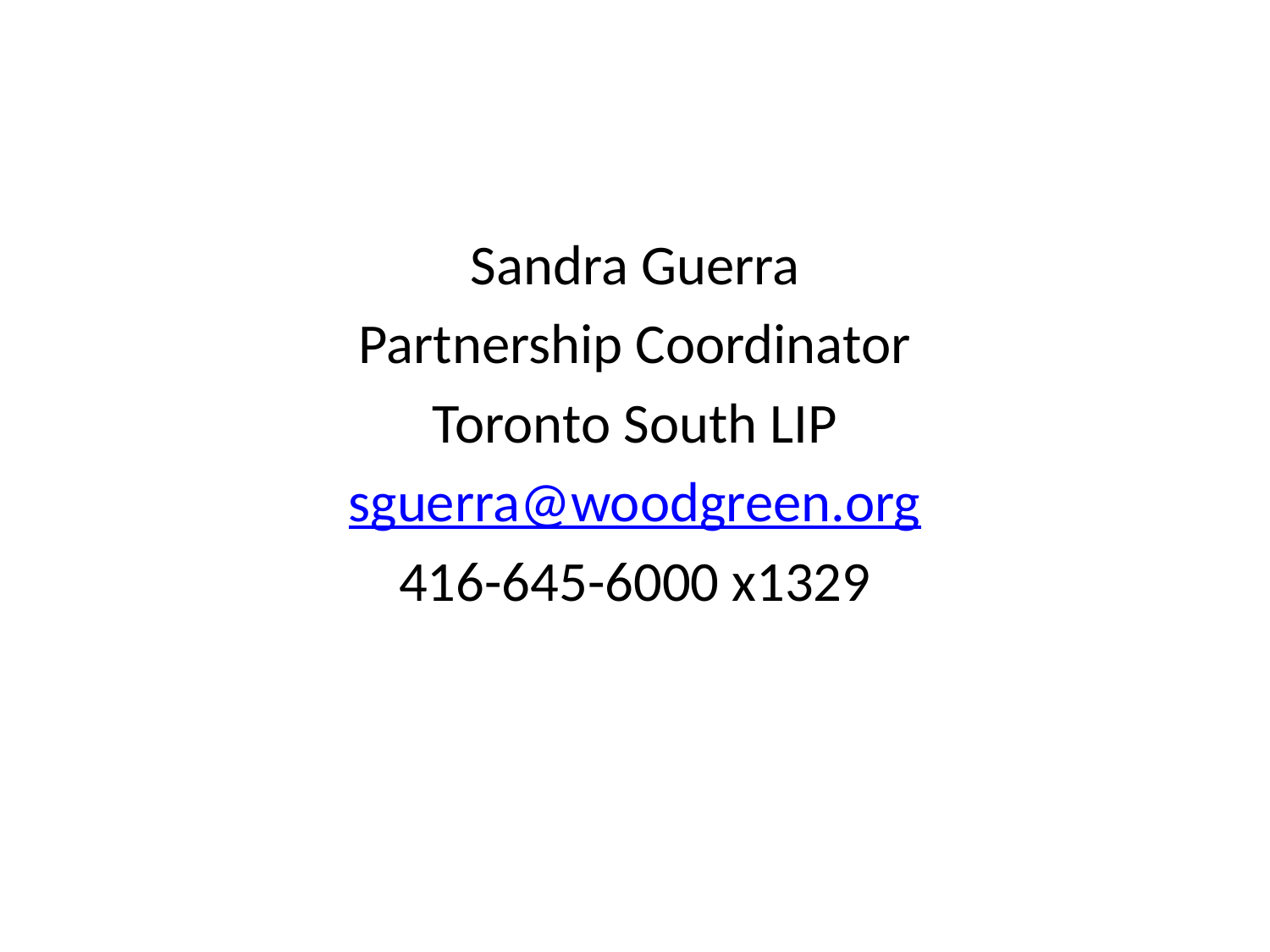

Sandra Guerra
Partnership Coordinator
Toronto South LIP
sguerra@woodgreen.org
416-645-6000 x1329